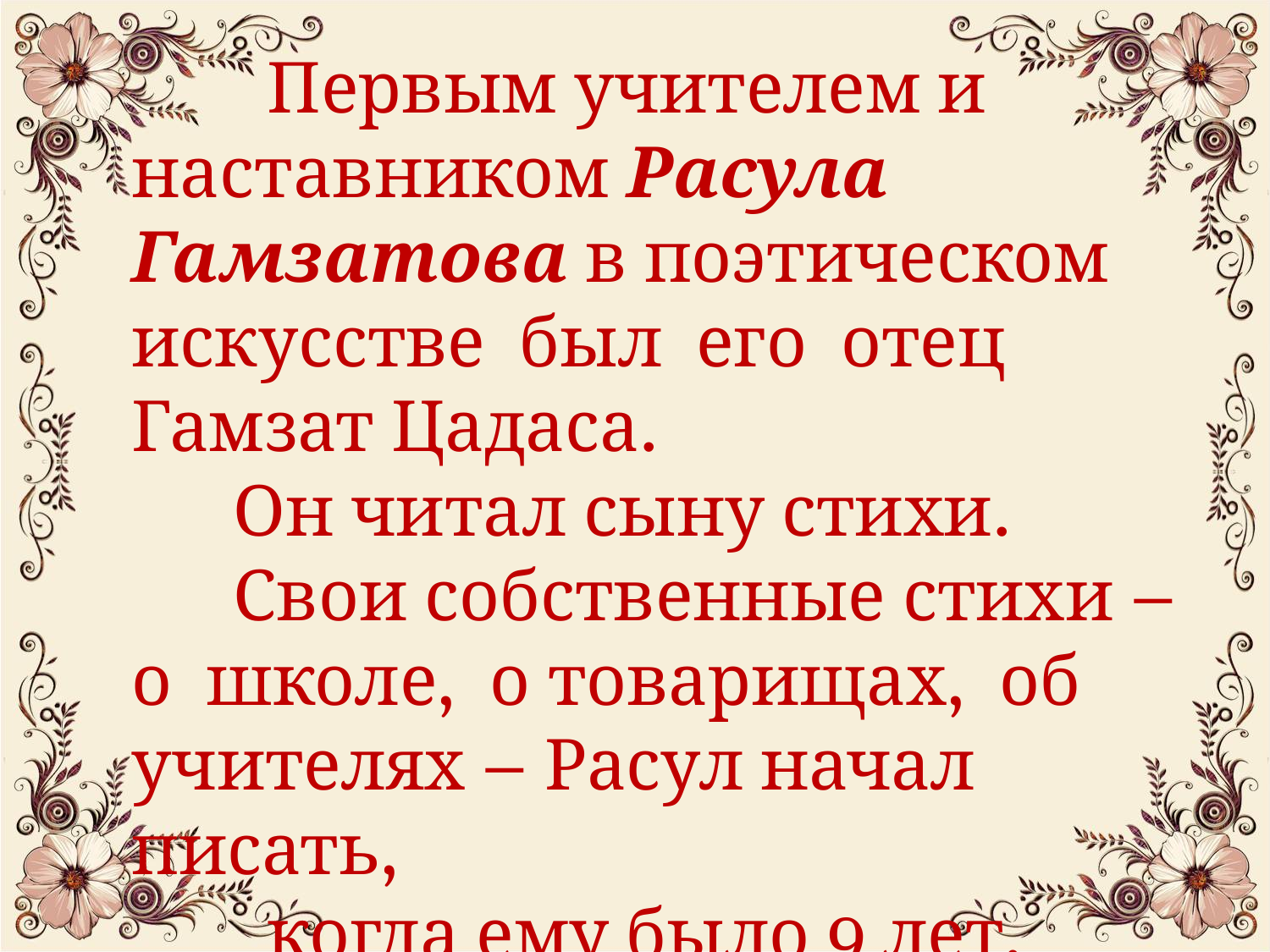

Первым учителем и наставником Расула Гамзатова в поэтическом искусстве  был  его  отец
Гамзат Цадаса.
      Он читал сыну стихи.
      Свои собственные стихи –
о  школе,  о товарищах,  об учителях – Расул начал писать,
        когда ему было 9 лет.